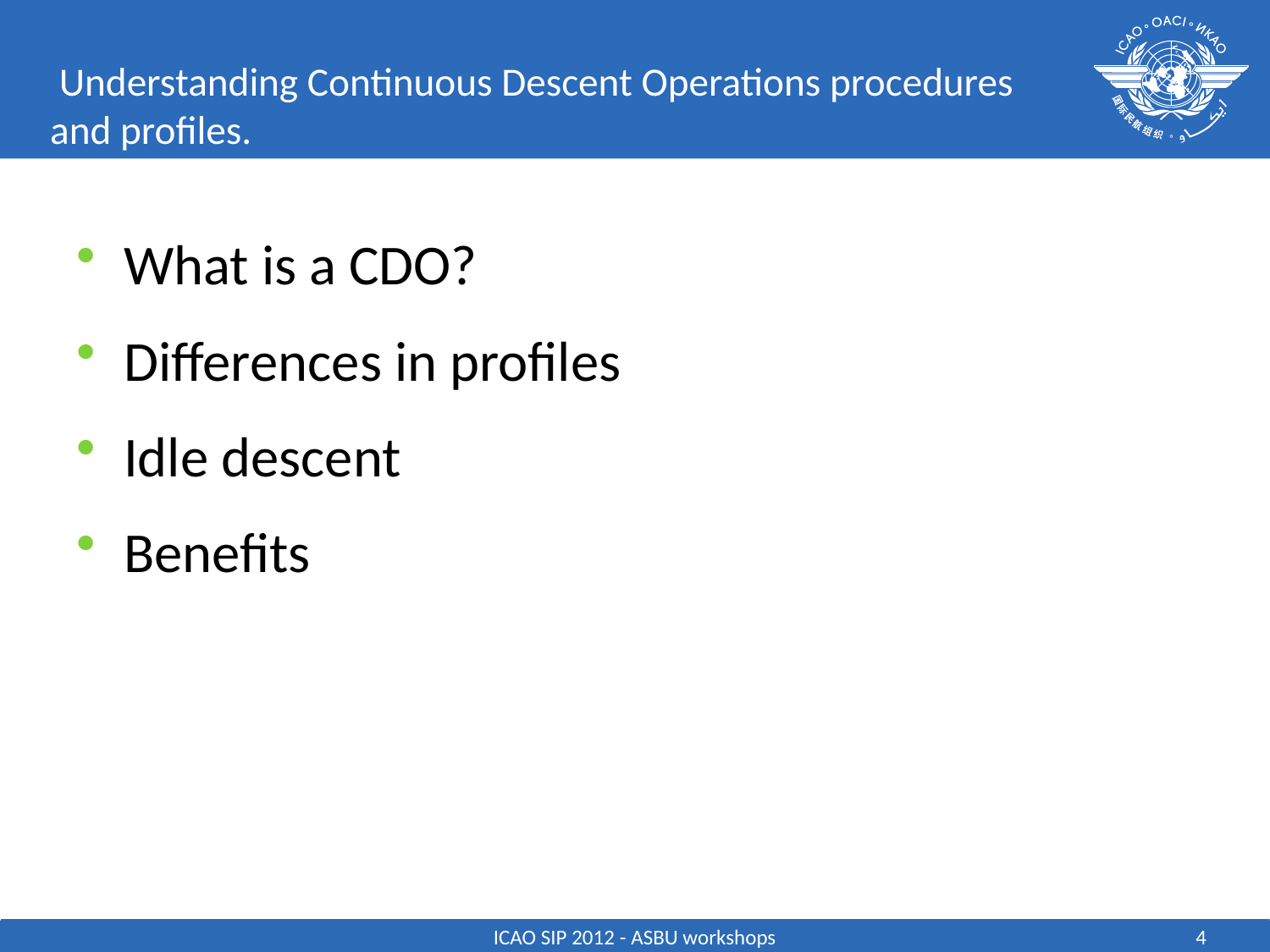

# Understanding Continuous Descent Operations procedures and profiles.
What is a CDO?
Differences in profiles
Idle descent
Benefits

ICAO SIP 2012 - ASBU workshops
4